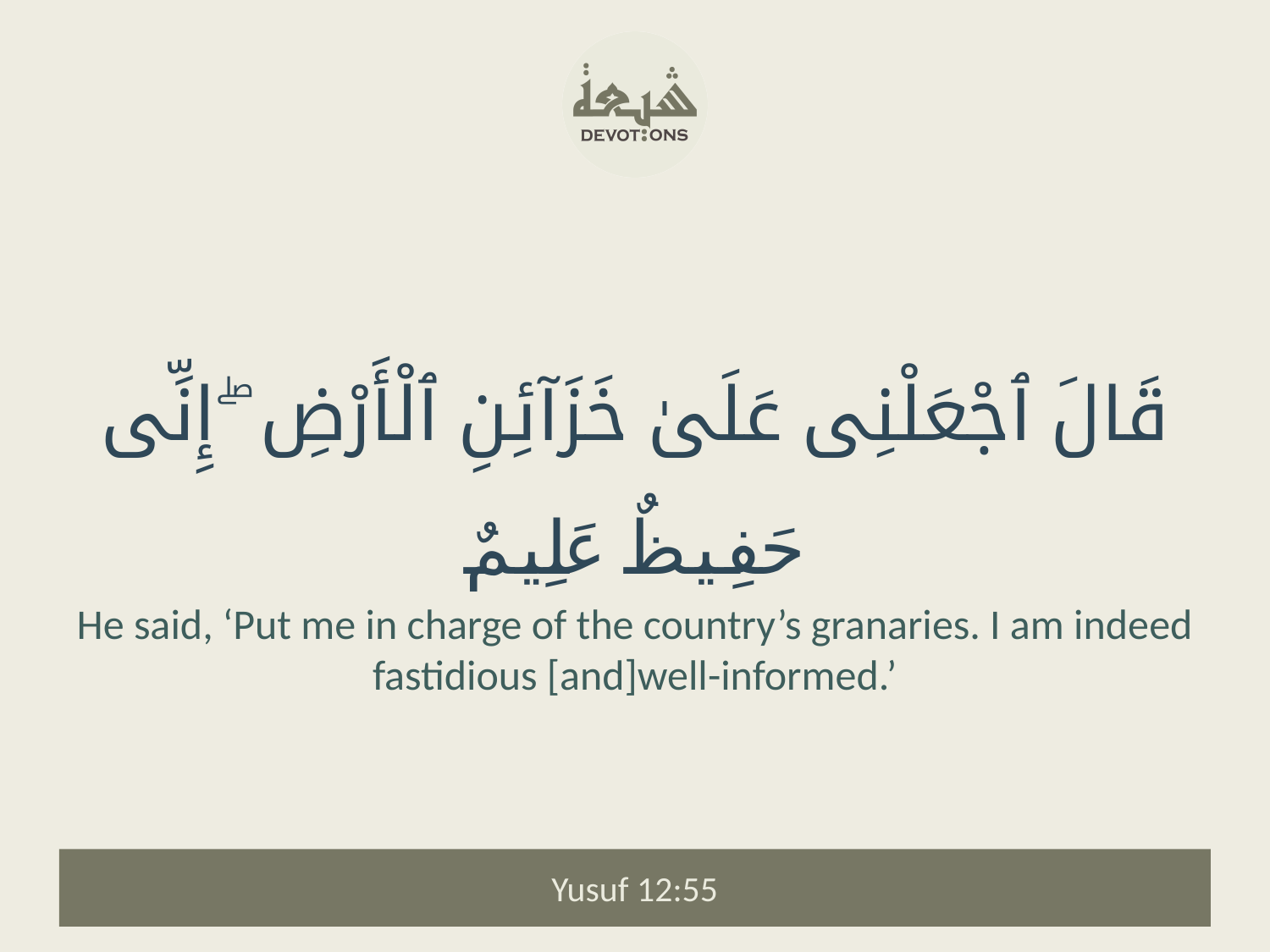

قَالَ ٱجْعَلْنِى عَلَىٰ خَزَآئِنِ ٱلْأَرْضِ ۖ إِنِّى حَفِيظٌ عَلِيمٌ
He said, ‘Put me in charge of the country’s granaries. I am indeed fastidious [and]well-informed.’
Yusuf 12:55